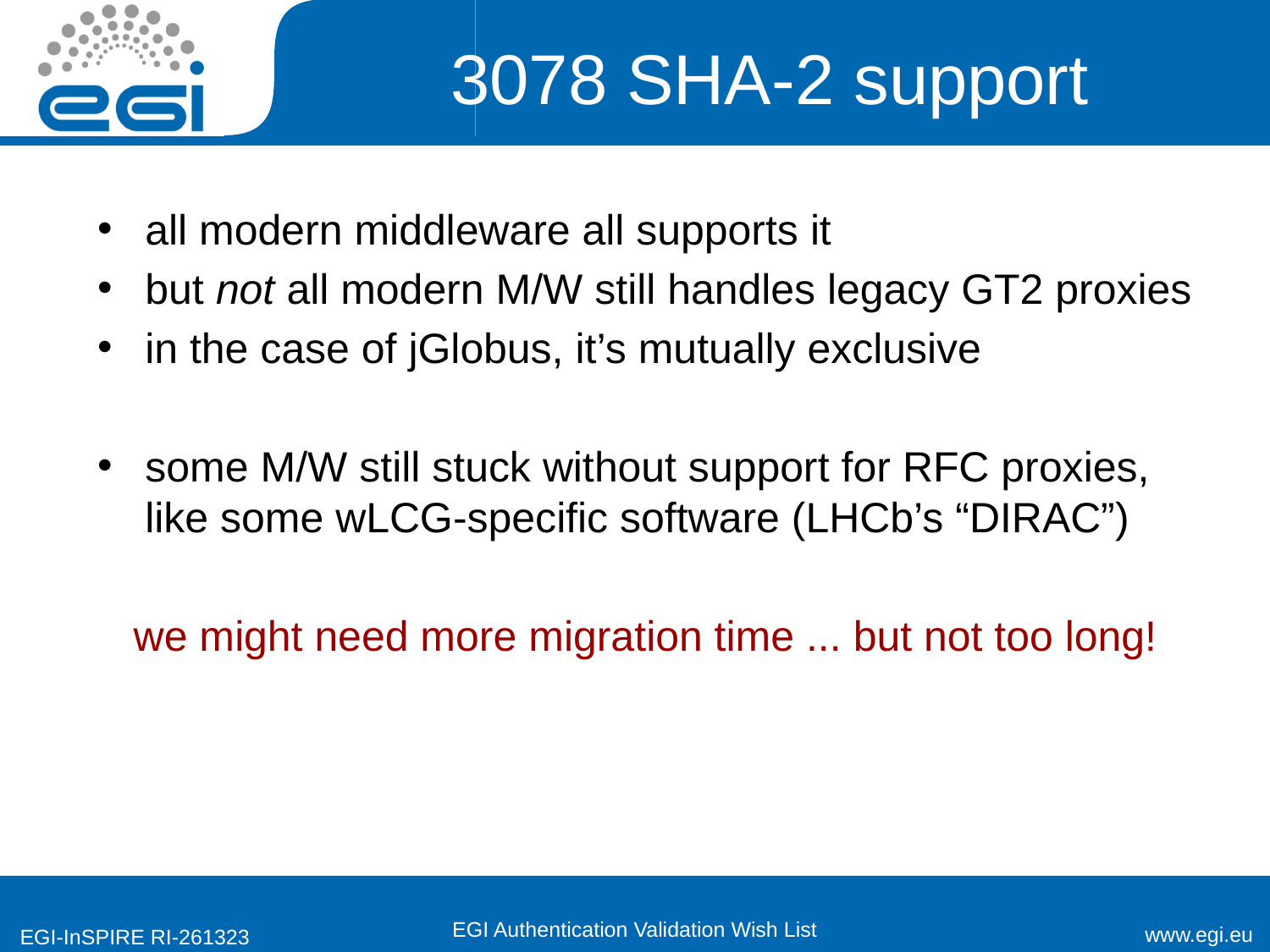

# 3078 SHA-2 support
all modern middleware all supports it
but not all modern M/W still handles legacy GT2 proxies
in the case of jGlobus, it’s mutually exclusive

some M/W still stuck without support for RFC proxies, like some wLCG-specific software (LHCb’s “DIRAC”)

we might need more migration time ... but not too long!
EGI Authentication Validation Wish List